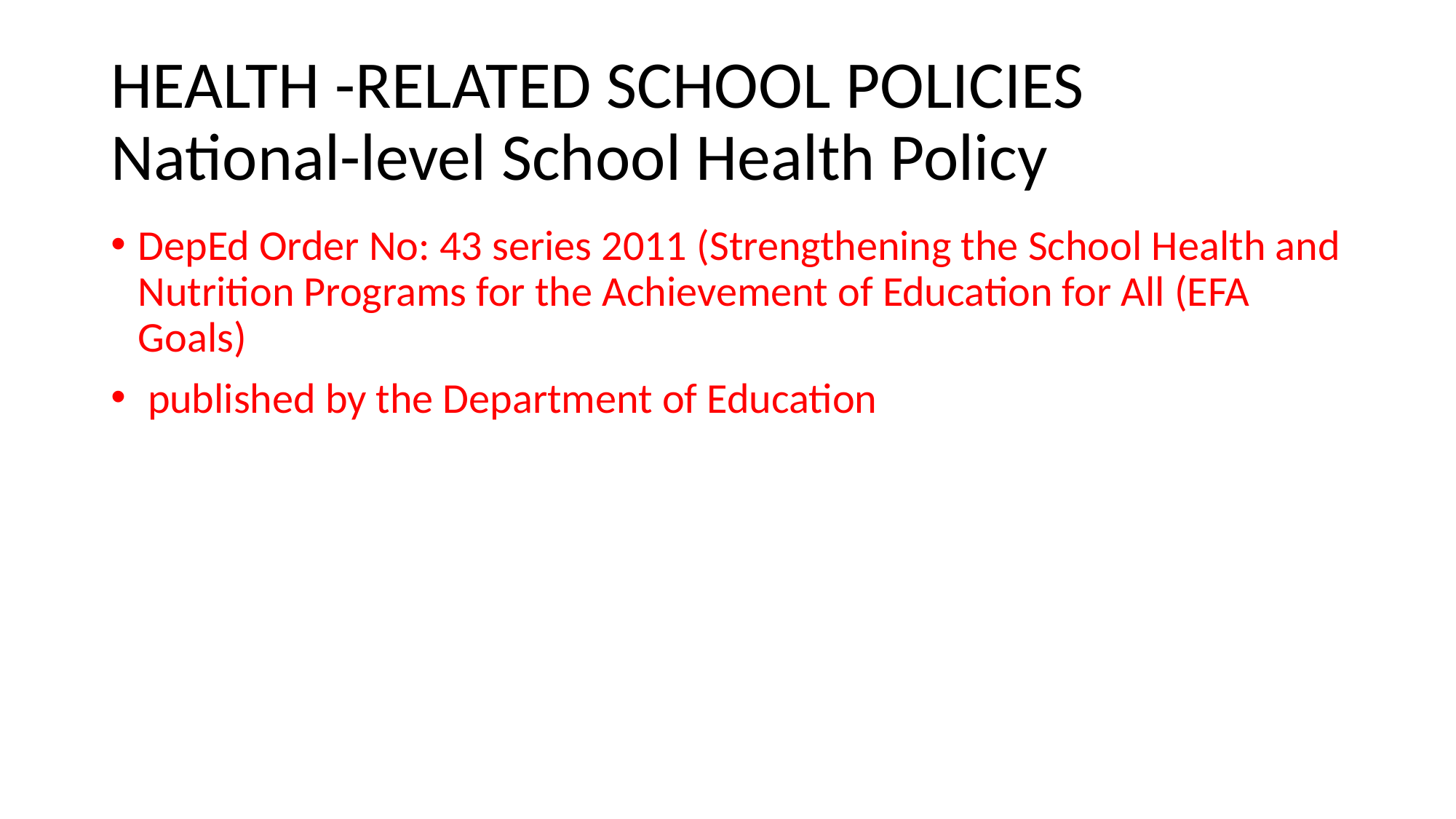

# HEALTH -RELATED SCHOOL POLICIES National-level School Health Policy
DepEd Order No: 43 series 2011 (Strengthening the School Health and Nutrition Programs for the Achievement of Education for All (EFA Goals)
 published by the Department of Education